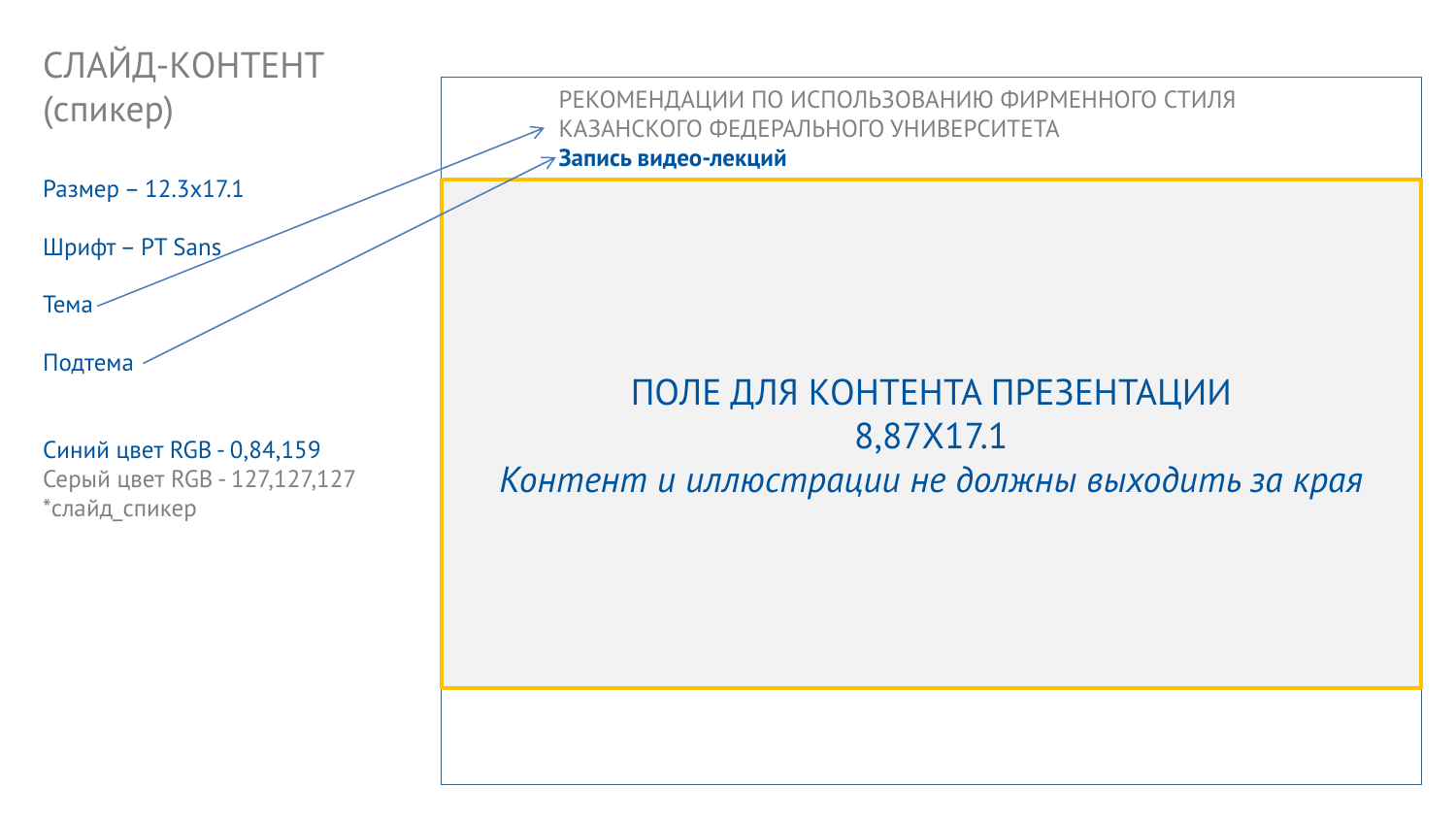

СЛАЙД-КОНТЕНТ (спикер)

Размер – 12.3х17.1

Шрифт – PT Sans

Тема

Подтема

Синий цвет RGB - 0,84,159
Серый цвет RGB - 127,127,127
*слайд_спикер

РЕКОМЕНДАЦИИ ПО ИСПОЛЬЗОВАНИЮ ФИРМЕННОГО СТИЛЯ
КАЗАНСКОГО ФЕДЕРАЛЬНОГО УНИВЕРСИТЕТА
Запись видео-лекций
ПОЛЕ ДЛЯ КОНТЕНТА ПРЕЗЕНТАЦИИ
8,87Х17.1
Контент и иллюстрации не должны выходить за края